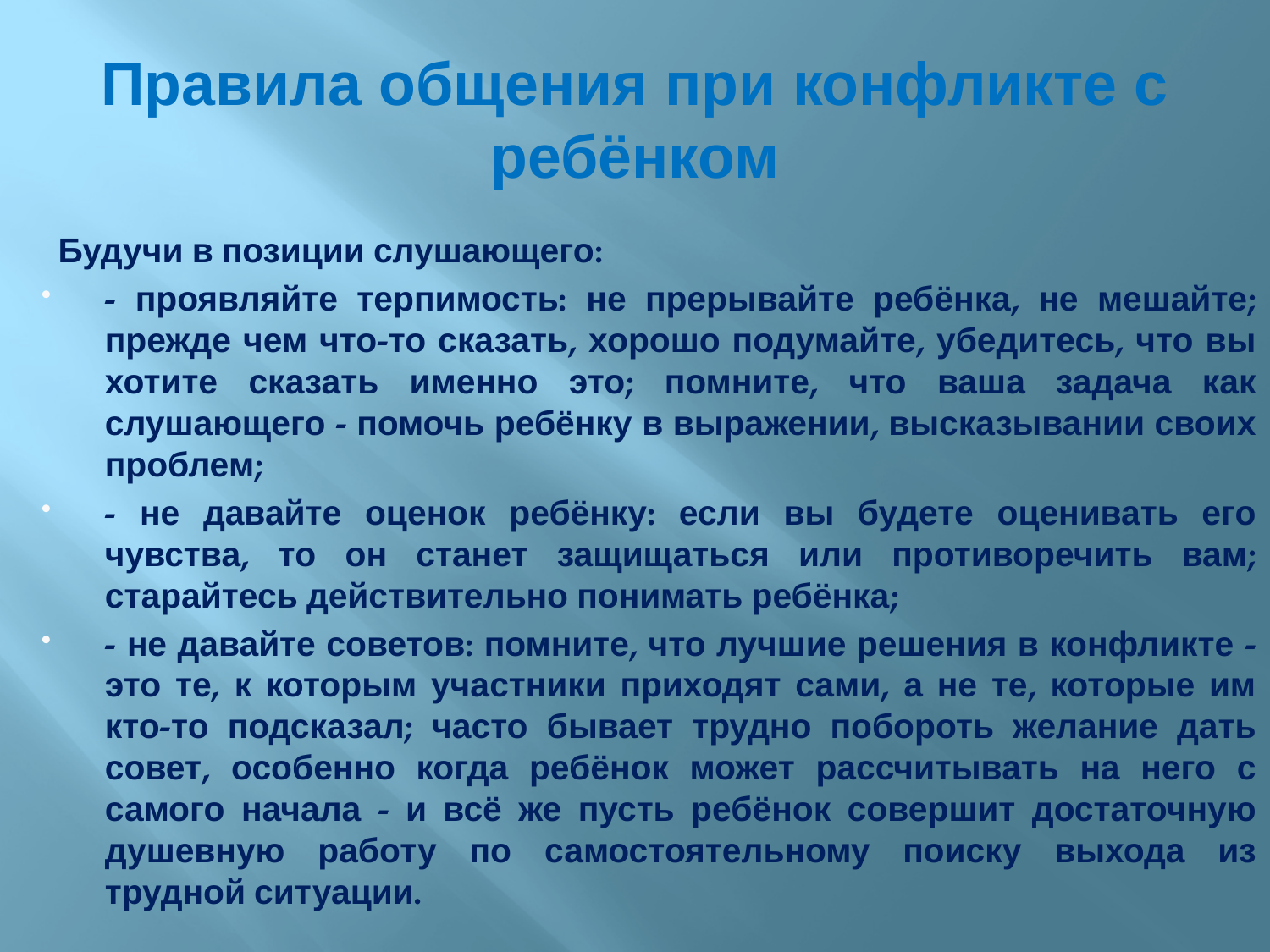

# Правила общения при конфликте с ребёнком
Будучи в позиции слушающего:
- проявляйте терпимость: не прерывайте ребёнка, не мешайте; прежде чем что-то сказать, хорошо подумайте, убедитесь, что вы хотите сказать именно это; помните, что ваша задача как слушающего - помочь ребёнку в выражении, высказывании своих проблем;
- не давайте оценок ребёнку: если вы будете оценивать его чувства, то он станет защищаться или противоречить вам; старайтесь действительно понимать ребёнка;
- не давайте советов: помните, что лучшие решения в конфликте - это те, к которым участники приходят сами, а не те, которые им кто-то подсказал; часто бывает трудно побороть желание дать совет, особенно когда ребёнок может рассчитывать на него с самого начала - и всё же пусть ребёнок совершит достаточную душевную работу по самостоятельному поиску выхода из трудной ситуации.